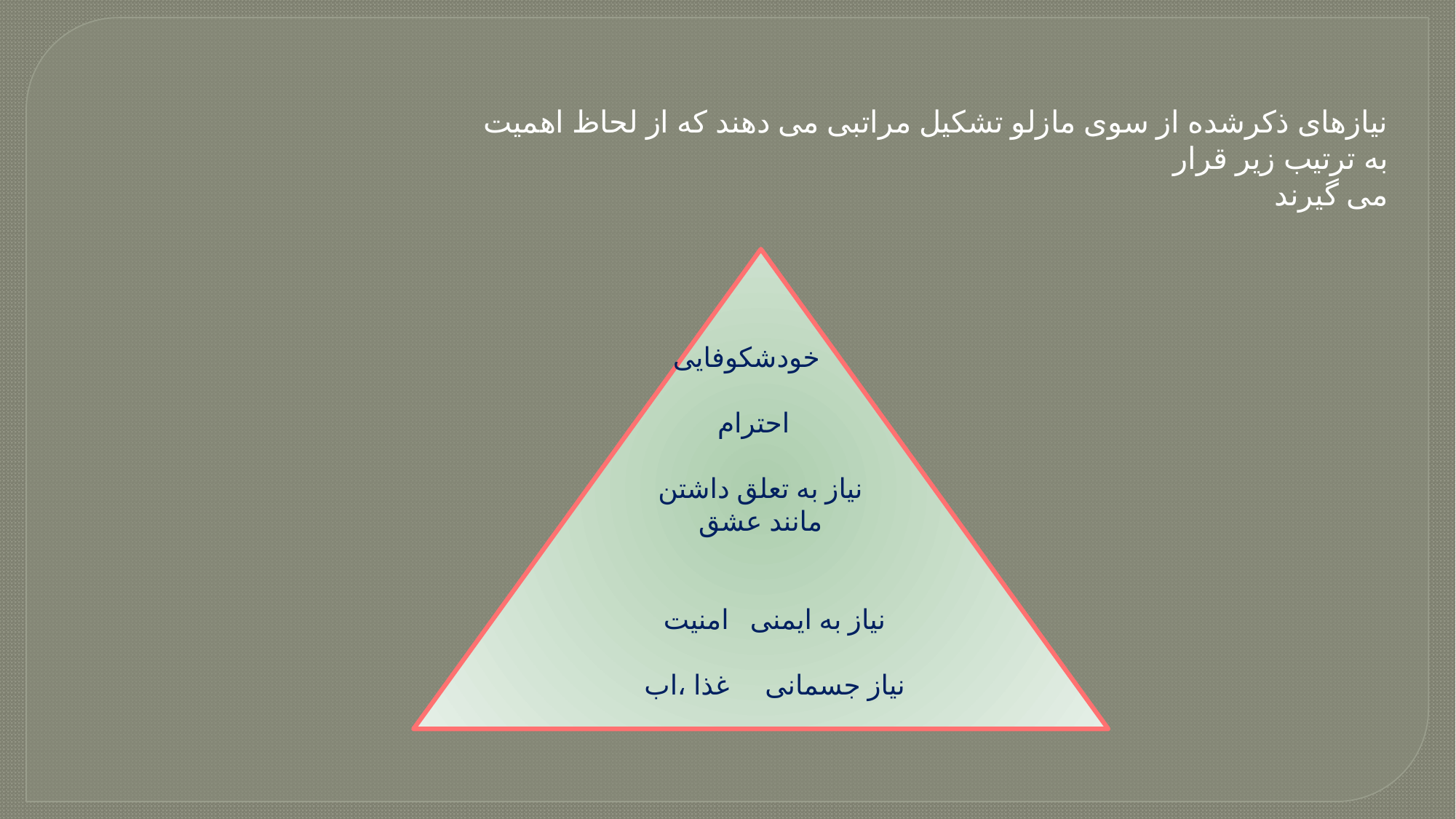

نیازهای ذکرشده از سوی مازلو تشکیل مراتبی می دهند که از لحاظ اهمیت به ترتیب زیر قرار
می گیرند

        خودشکوفایی

      احترام

    نیاز به تعلق داشتن
    مانند عشق

نیاز به ایمنی   امنیت

نیاز جسمانی     غذا ،اب